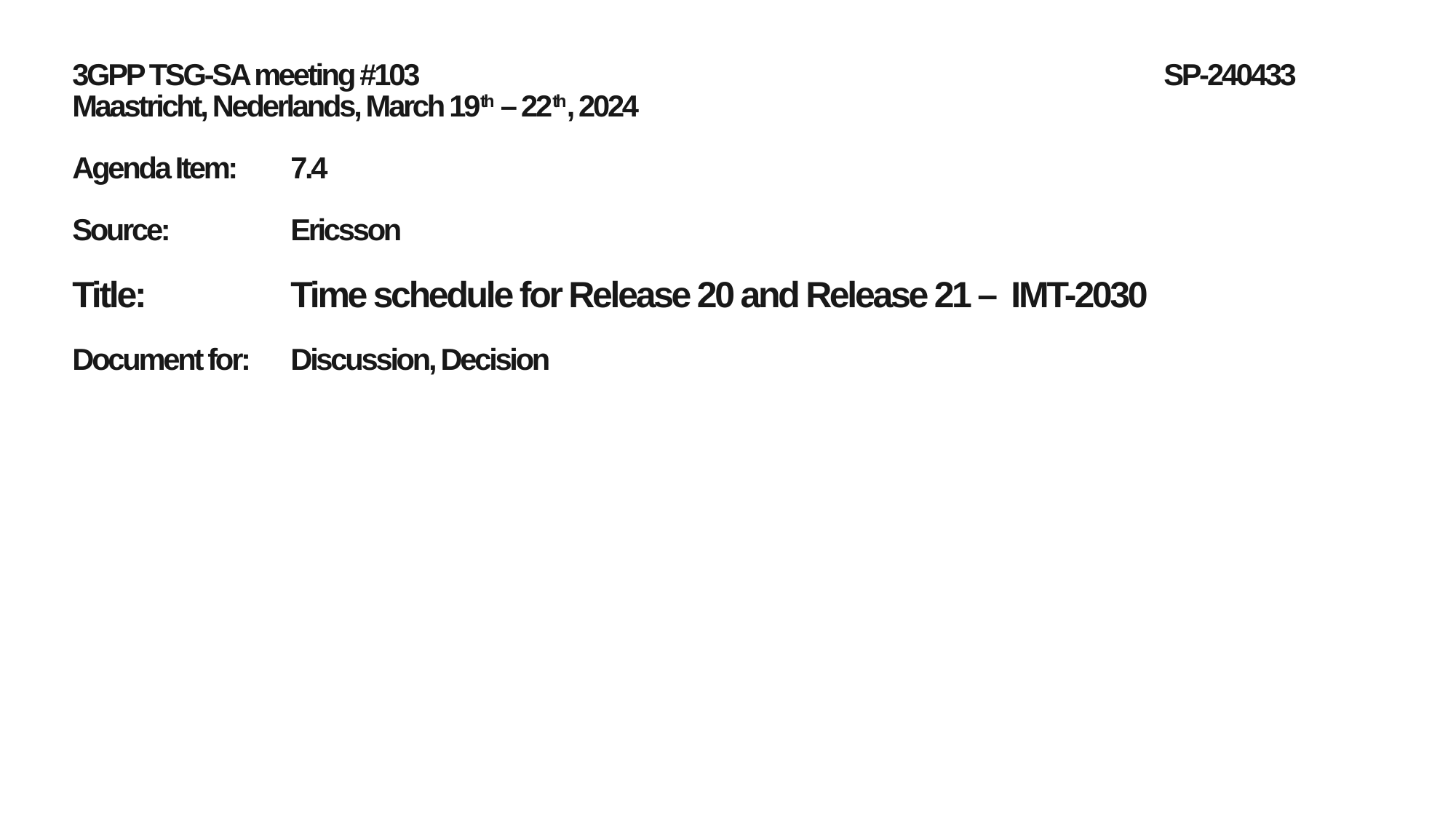

# 3GPP TSG-SA meeting #103							SP-240433 Maastricht, Nederlands, March 19th – 22th, 2024   Agenda Item:	7.4 Source:		Ericsson Title:		Time schedule for Release 20 and Release 21 –  IMT-2030 Document for:	Discussion, Decision